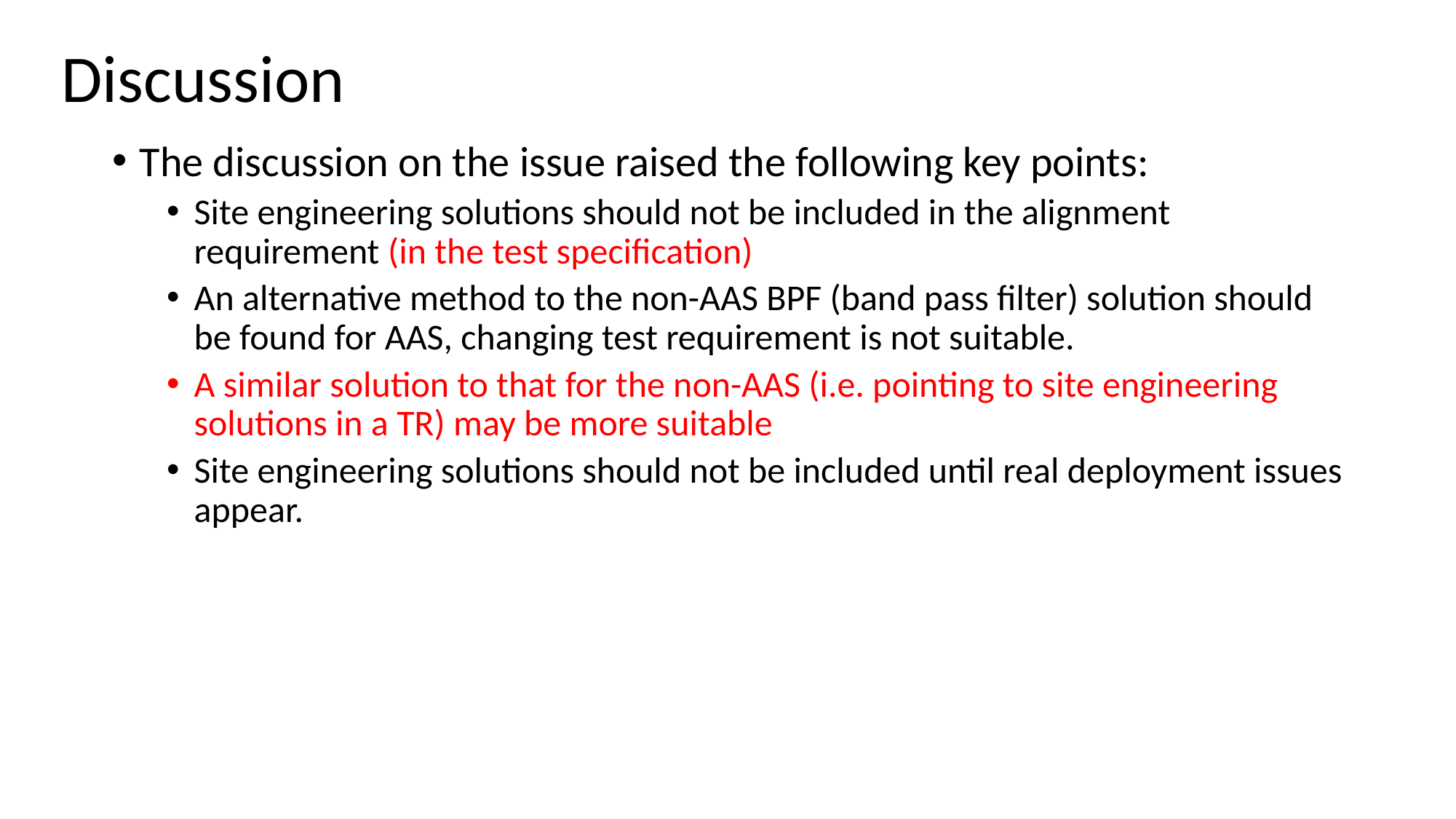

# Discussion
The discussion on the issue raised the following key points:
Site engineering solutions should not be included in the alignment requirement (in the test specification)
An alternative method to the non-AAS BPF (band pass filter) solution should be found for AAS, changing test requirement is not suitable.
A similar solution to that for the non-AAS (i.e. pointing to site engineering solutions in a TR) may be more suitable
Site engineering solutions should not be included until real deployment issues appear.